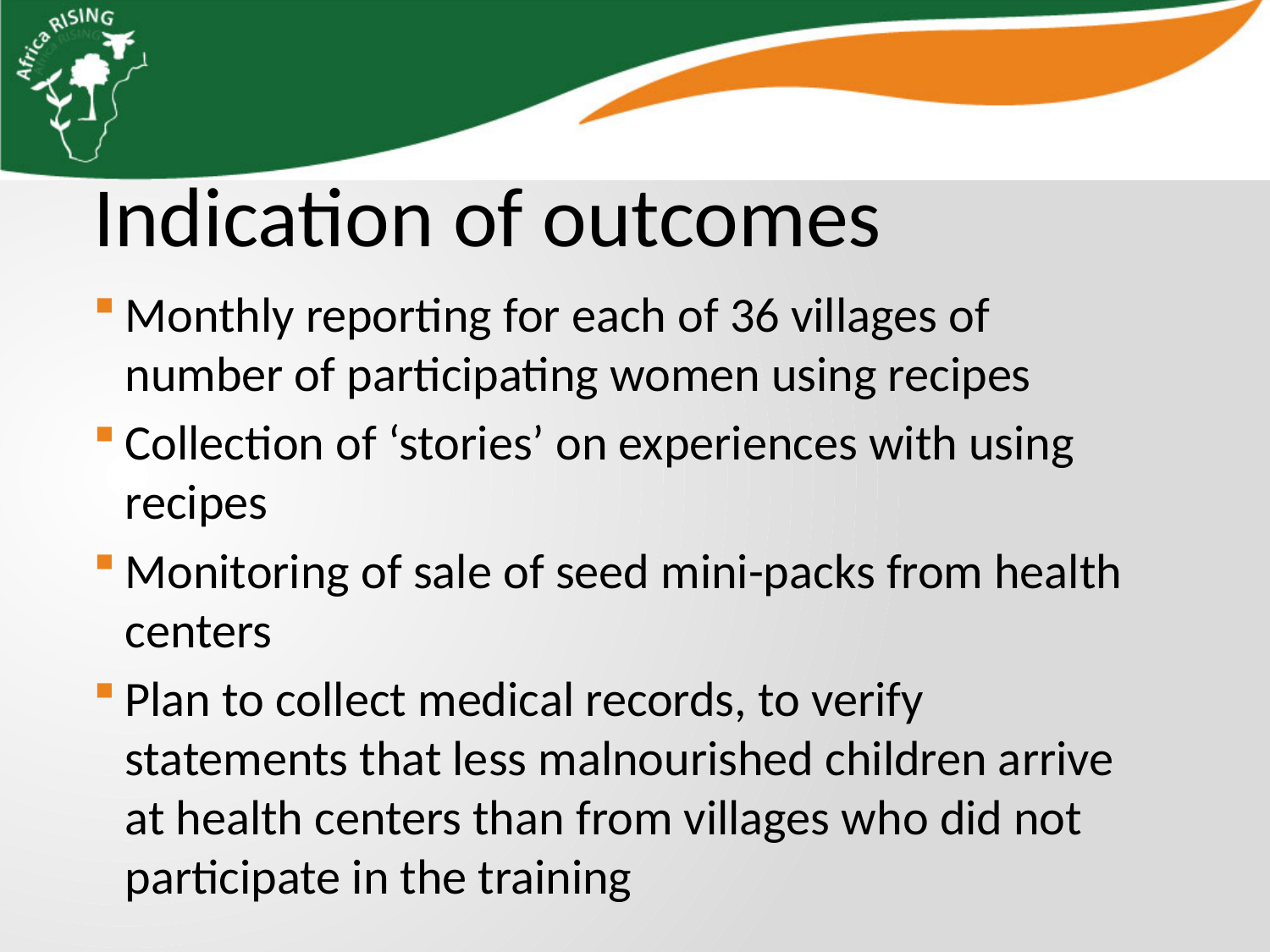

Indication of outcomes
Monthly reporting for each of 36 villages of number of participating women using recipes
Collection of ‘stories’ on experiences with using recipes
Monitoring of sale of seed mini-packs from health centers
Plan to collect medical records, to verify statements that less malnourished children arrive at health centers than from villages who did not participate in the training